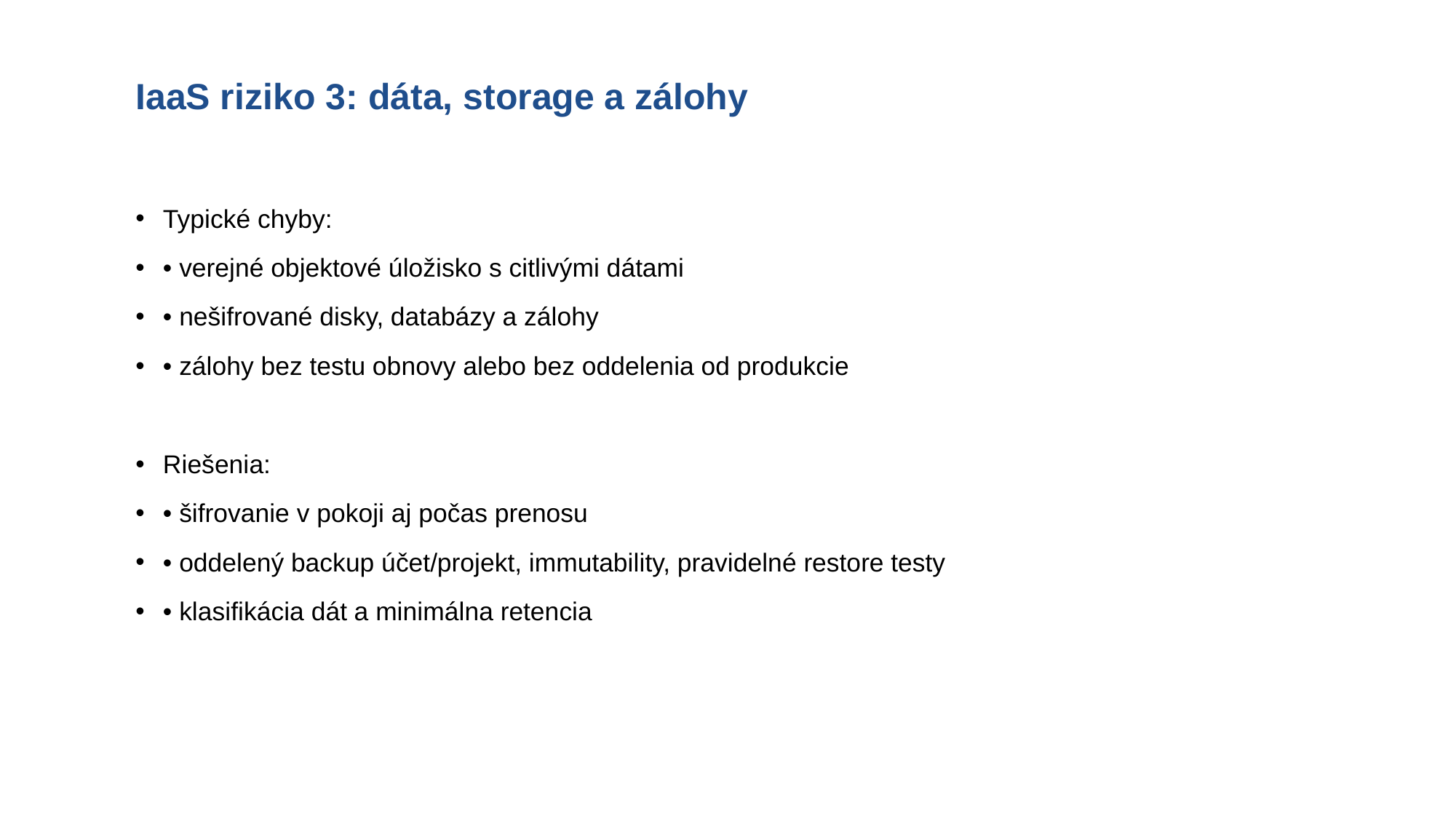

# IaaS riziko 3: dáta, storage a zálohy
Typické chyby:
• verejné objektové úložisko s citlivými dátami
• nešifrované disky, databázy a zálohy
• zálohy bez testu obnovy alebo bez oddelenia od produkcie

Riešenia:
• šifrovanie v pokoji aj počas prenosu
• oddelený backup účet/projekt, immutability, pravidelné restore testy
• klasifikácia dát a minimálna retencia